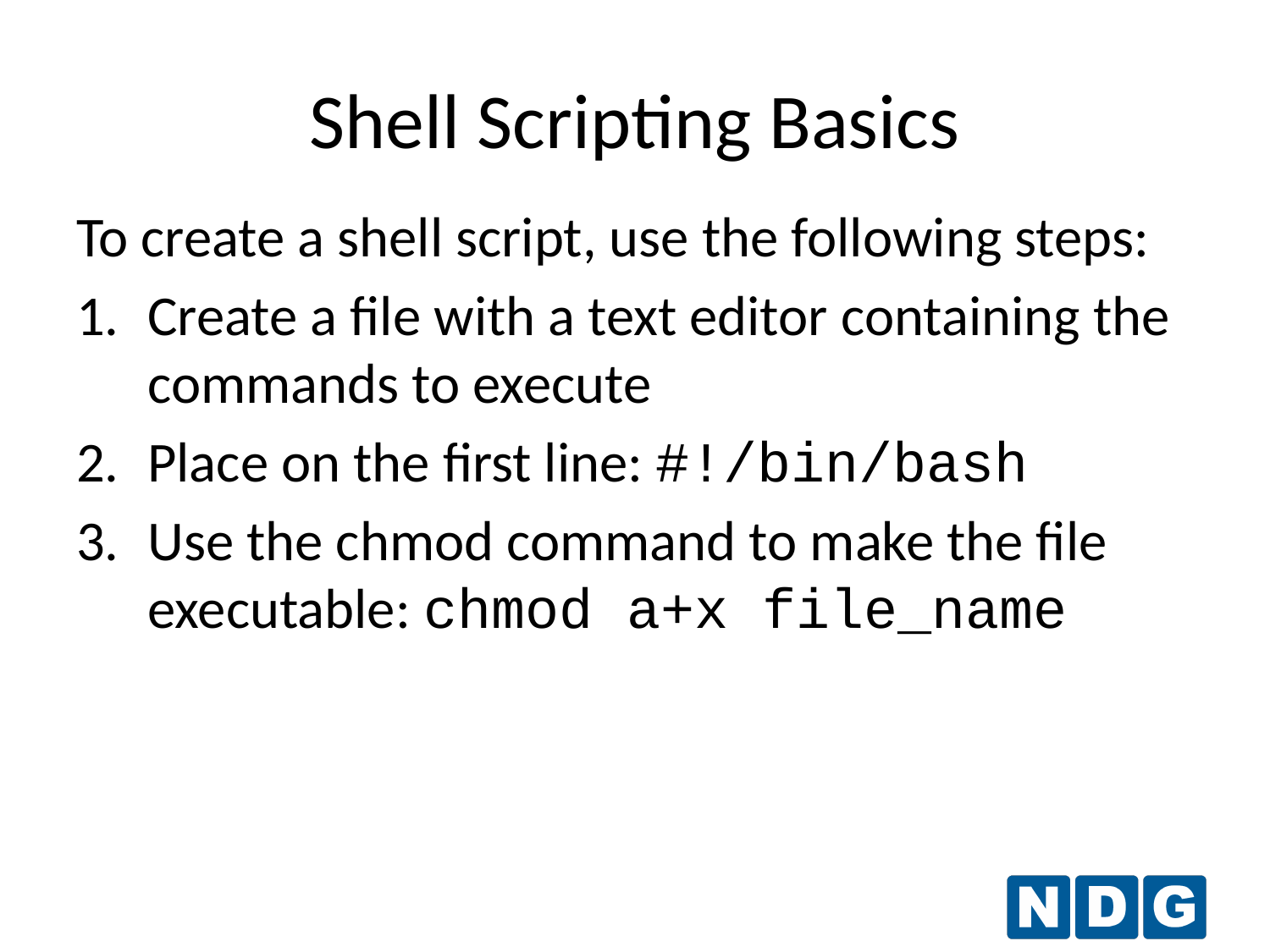

Shell Scripting Basics
To create a shell script, use the following steps:
Create a file with a text editor containing the commands to execute
Place on the first line: #!/bin/bash
Use the chmod command to make the file executable: chmod a+x file_name